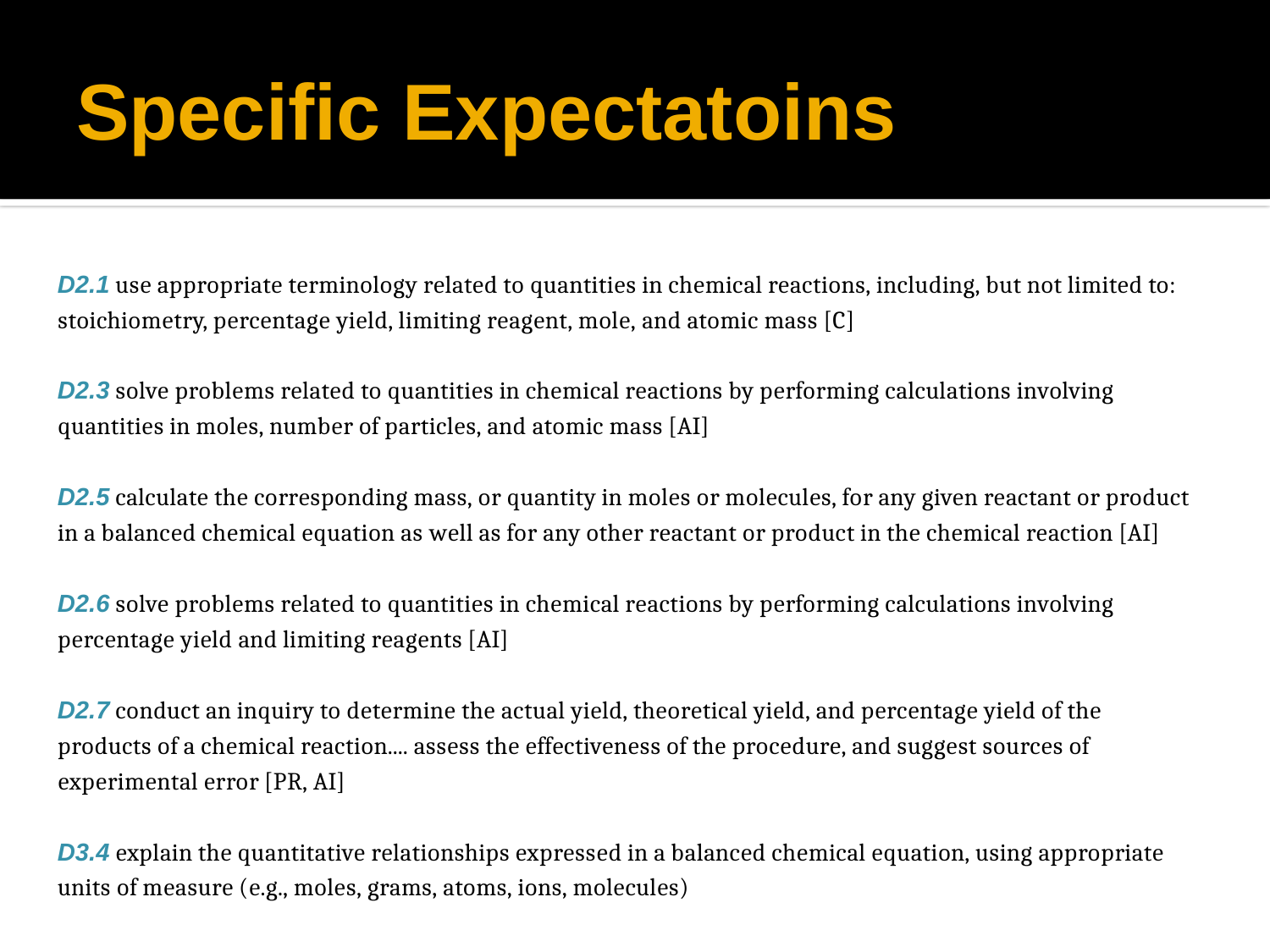

# Specific Expectatoins
D2.1 use appropriate terminology related to quantities in chemical reactions, including, but not limited to: stoichiometry, percentage yield, limiting reagent, mole, and atomic mass [C]

D2.3 solve problems related to quantities in chemical reactions by performing calculations involving quantities in moles, number of particles, and atomic mass [AI]

D2.5 calculate the corresponding mass, or quantity in moles or molecules, for any given reactant or product in a balanced chemical equation as well as for any other reactant or product in the chemical reaction [AI]

D2.6 solve problems related to quantities in chemical reactions by performing calculations involving percentage yield and limiting reagents [AI]

D2.7 conduct an inquiry to determine the actual yield, theoretical yield, and percentage yield of the products of a chemical reaction.... assess the effectiveness of the procedure, and suggest sources of experimental error [PR, AI]

D3.4 explain the quantitative relationships expressed in a balanced chemical equation, using appropriate units of measure (e.g., moles, grams, atoms, ions, molecules)